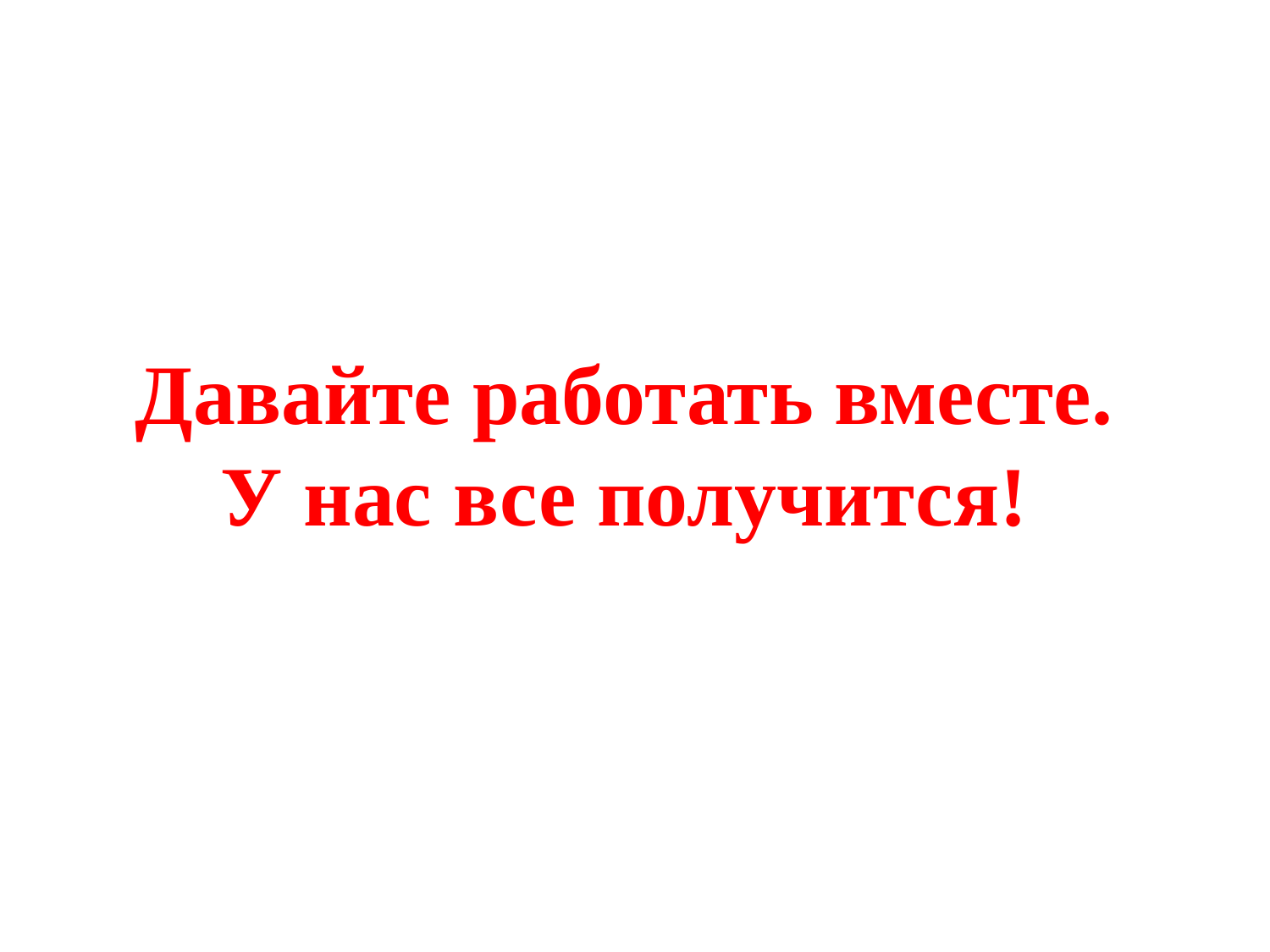

# Давайте работать вместе. У нас все получится!